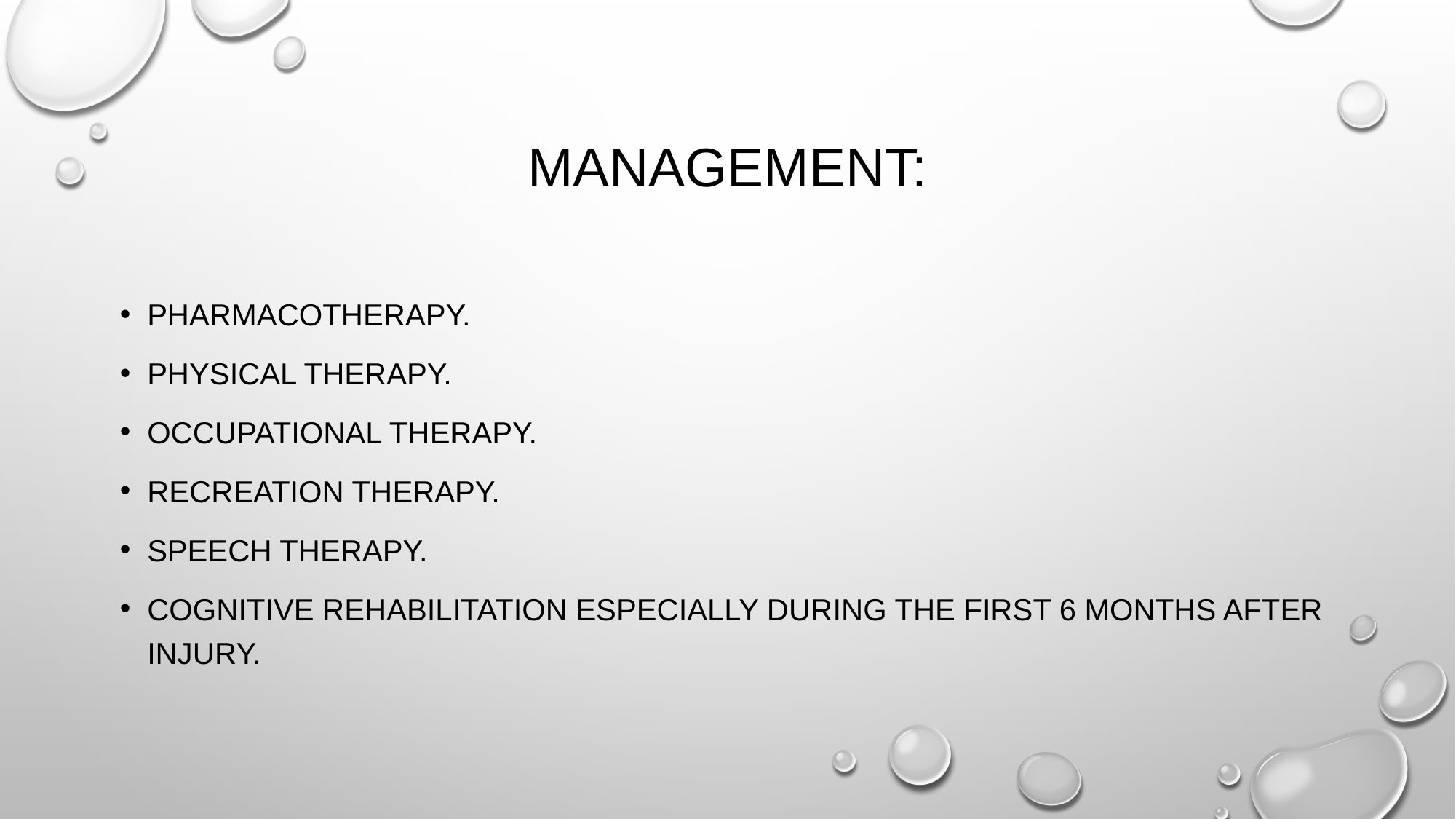

# Management:
Pharmacotherapy.
physical therapy.
occupational therapy.
Recreation therapy.
speech therapy.
Cognitive rehabilitation especially during the first 6 months after injury.